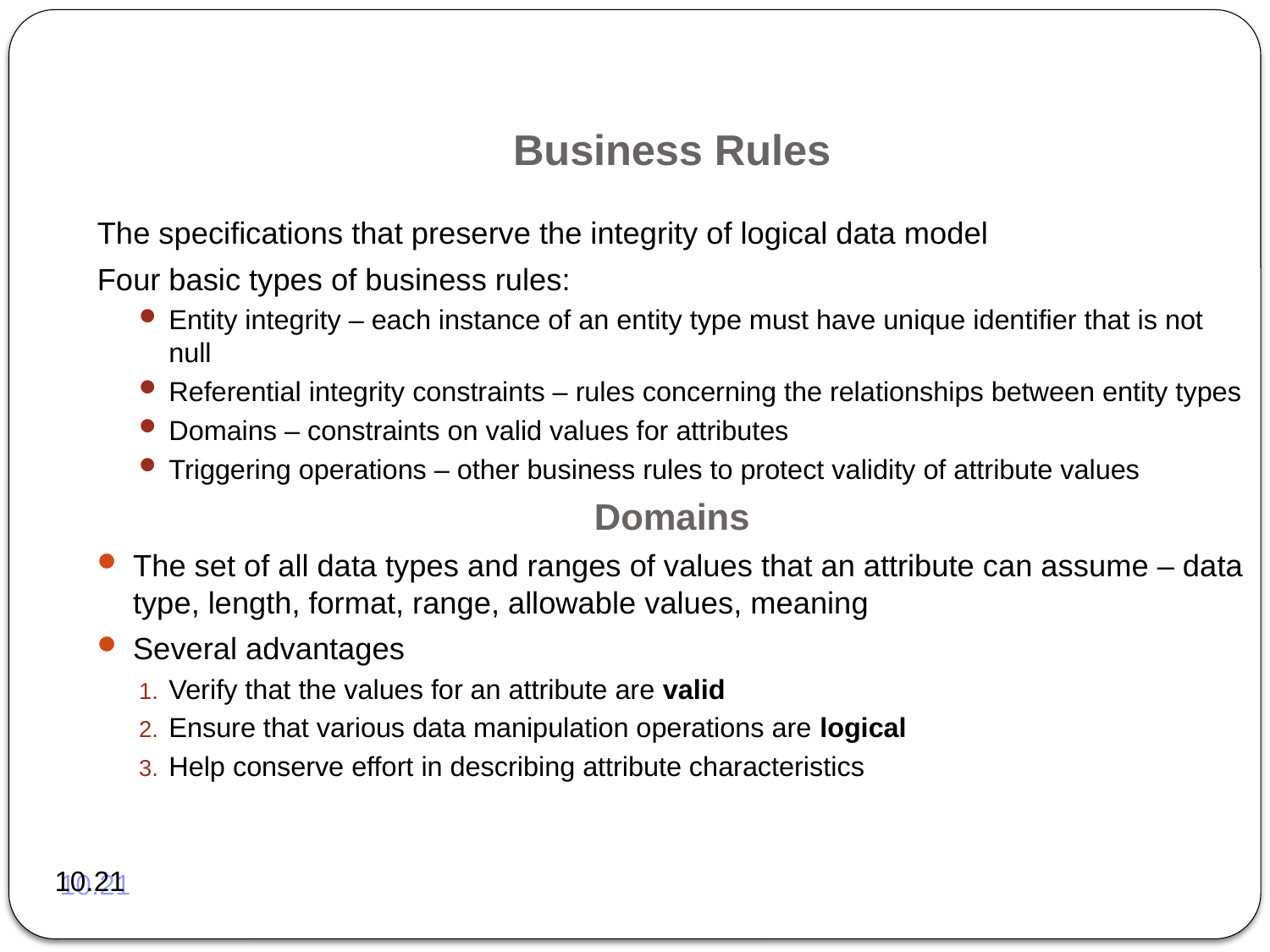

Business Rules

The specifications that preserve the integrity of logical data model
Four basic types of business rules:
Entity integrity – each instance of an entity type must have unique identifier that is not null
Referential integrity constraints – rules concerning the relationships between entity types
Domains – constraints on valid values for attributes
Triggering operations – other business rules to protect validity of attribute values
Domains
The set of all data types and ranges of values that an attribute can assume – data type, length, format, range, allowable values, meaning
Several advantages
Verify that the values for an attribute are valid
Ensure that various data manipulation operations are logical
Help conserve effort in describing attribute characteristics

10.21